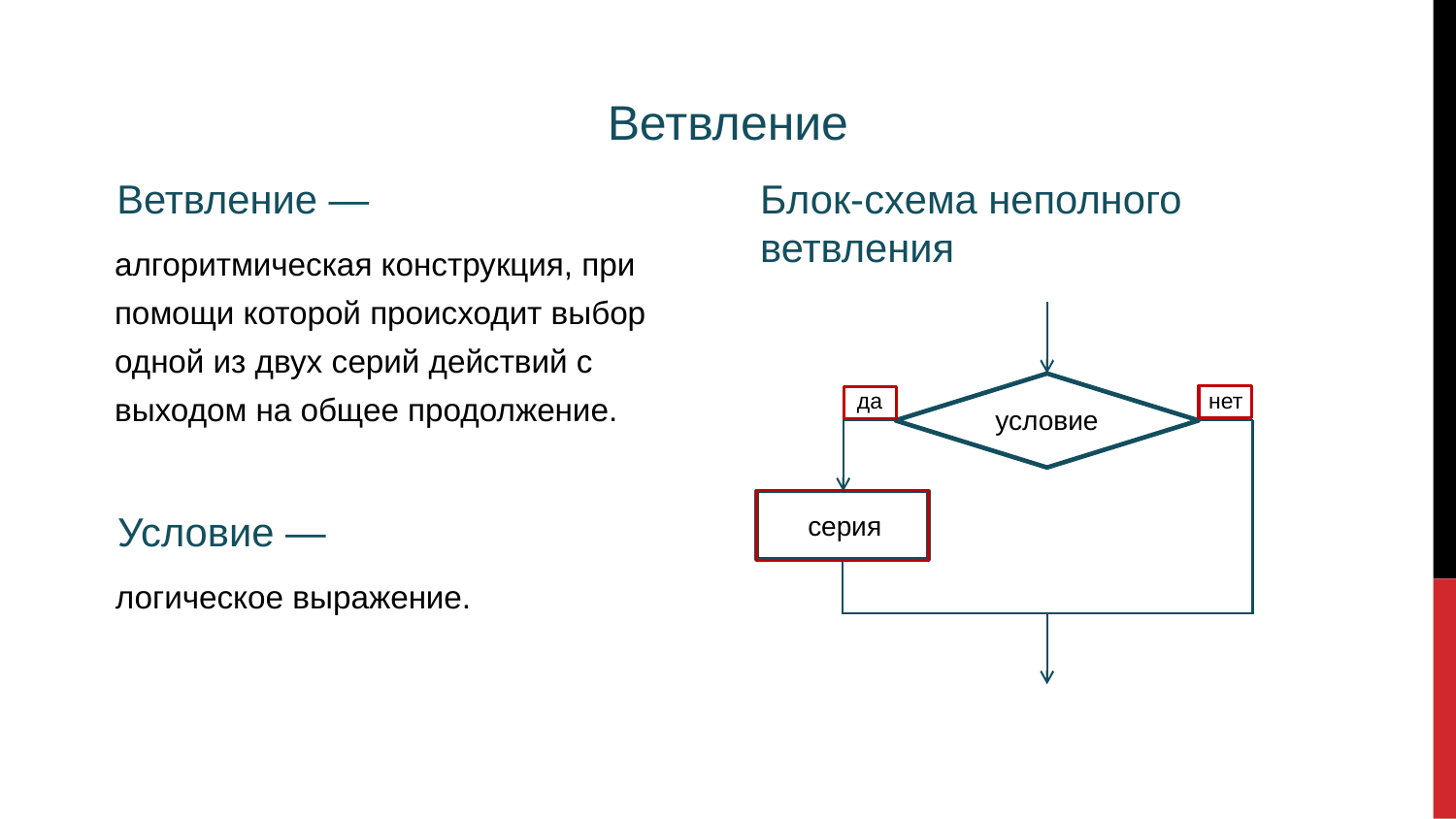

Ветвление
Ветвление —
Блок-схема неполного ветвления
алгоритмическая конструкция, при
помощи которой происходит выбор
одной из двух серий действий с
выходом на общее продолжение.

да
нет
условие

серия

Условие —
логическое выражение.